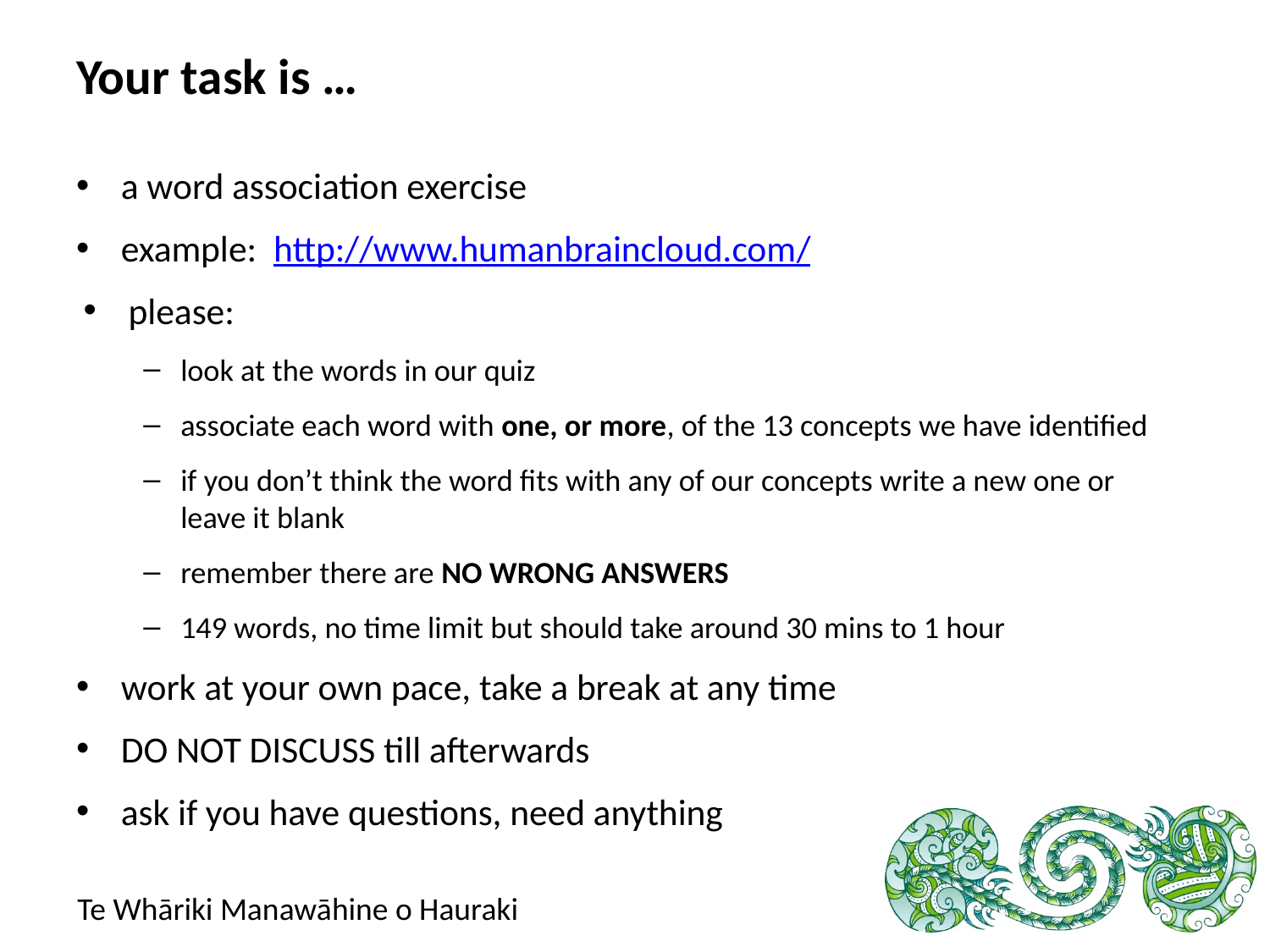

# Your task is …
a word association exercise
example:  http://www.humanbraincloud.com/
please:
look at the words in our quiz
associate each word with one, or more, of the 13 concepts we have identified
if you don’t think the word fits with any of our concepts write a new one or leave it blank
remember there are NO WRONG ANSWERS
149 words, no time limit but should take around 30 mins to 1 hour
work at your own pace, take a break at any time
DO NOT DISCUSS till afterwards
ask if you have questions, need anything

Te Whāriki Manawāhine o Hauraki